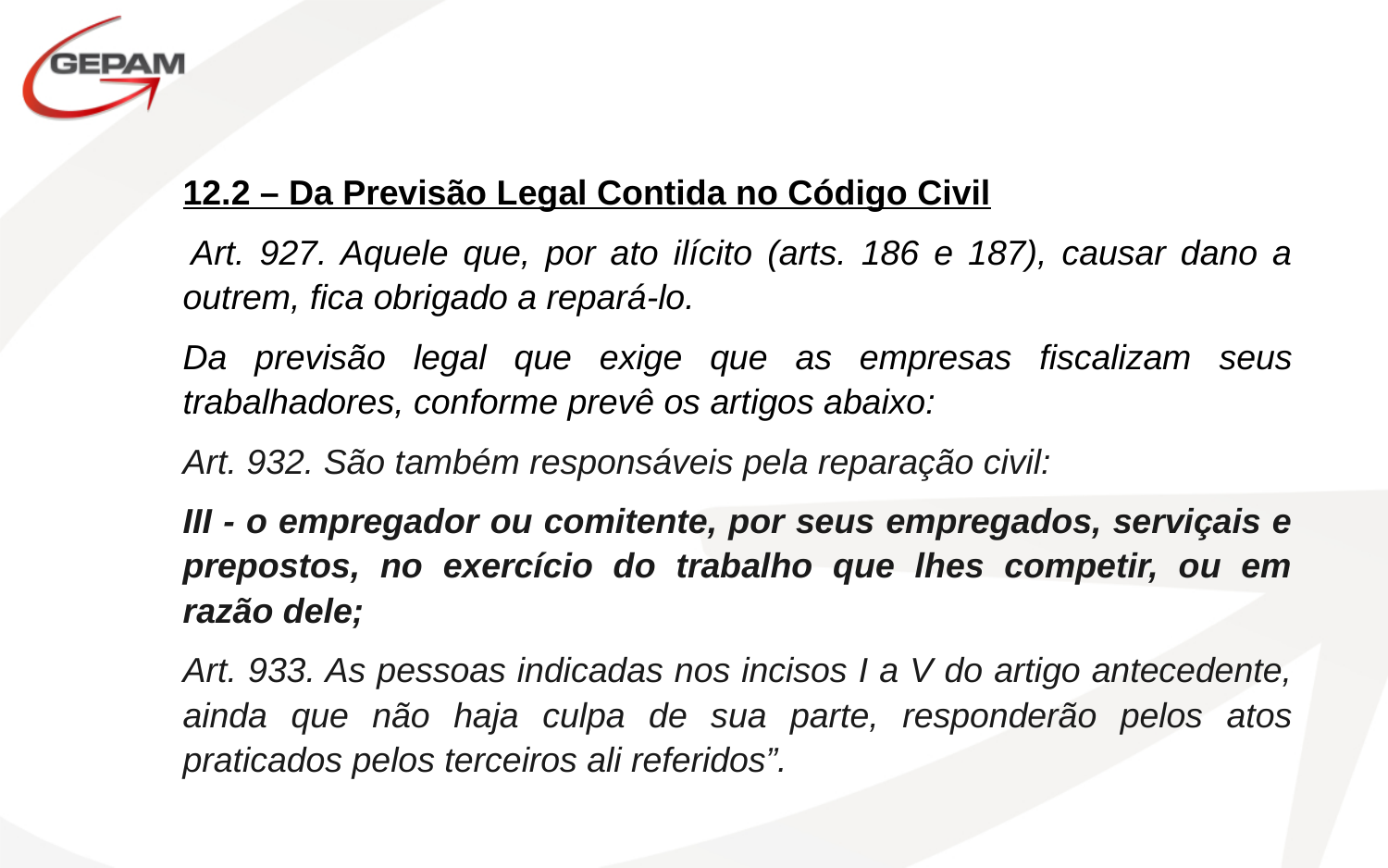

12.2 – Da Previsão Legal Contida no Código Civil
 Art. 927. Aquele que, por ato ilícito (arts. 186 e 187), causar dano a outrem, fica obrigado a repará-lo.
Da previsão legal que exige que as empresas fiscalizam seus trabalhadores, conforme prevê os artigos abaixo:
Art. 932. São também responsáveis pela reparação civil:
III - o empregador ou comitente, por seus empregados, serviçais e prepostos, no exercício do trabalho que lhes competir, ou em razão dele;
Art. 933. As pessoas indicadas nos incisos I a V do artigo antecedente, ainda que não haja culpa de sua parte, responderão pelos atos praticados pelos terceiros ali referidos”.